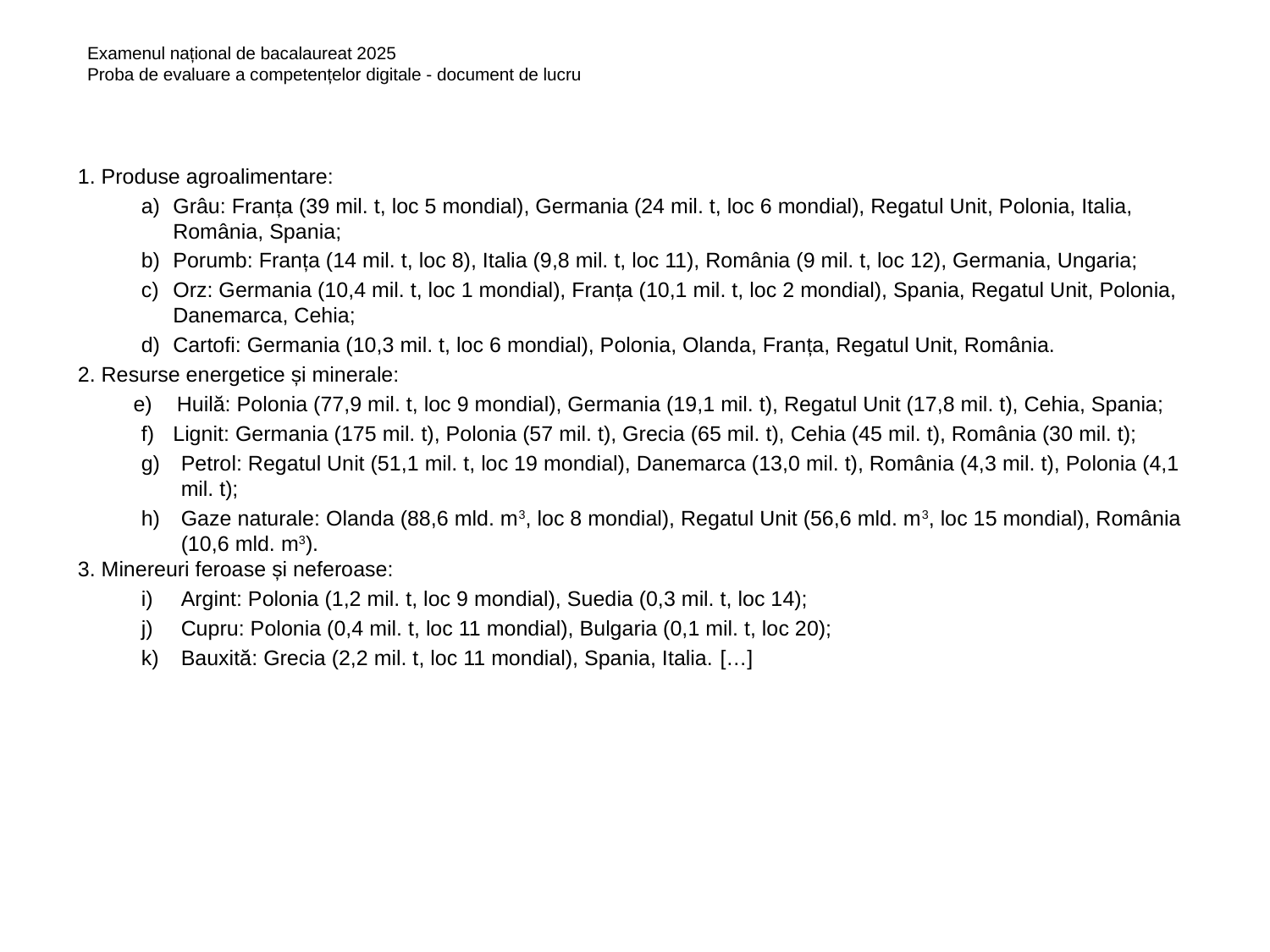

Examenul național de bacalaureat 2025
Proba de evaluare a competențelor digitale - document de lucru
1. Produse agroalimentare:
Grâu: Franța (39 mil. t, loc 5 mondial), Germania (24 mil. t, loc 6 mondial), Regatul Unit, Polonia, Italia, România, Spania;
Porumb: Franța (14 mil. t, loc 8), Italia (9,8 mil. t, loc 11), România (9 mil. t, loc 12), Germania, Ungaria;
Orz: Germania (10,4 mil. t, loc 1 mondial), Franța (10,1 mil. t, loc 2 mondial), Spania, Regatul Unit, Polonia, Danemarca, Cehia;
Cartofi: Germania (10,3 mil. t, loc 6 mondial), Polonia, Olanda, Franța, Regatul Unit, România.
2. Resurse energetice și minerale:
  Huilă: Polonia (77,9 mil. t, loc 9 mondial), Germania (19,1 mil. t), Regatul Unit (17,8 mil. t), Cehia, Spania;
Lignit: Germania (175 mil. t), Polonia (57 mil. t), Grecia (65 mil. t), Cehia (45 mil. t), România (30 mil. t);
Petrol: Regatul Unit (51,1 mil. t, loc 19 mondial), Danemarca (13,0 mil. t), România (4,3 mil. t), Polonia (4,1 mil. t);
Gaze naturale: Olanda (88,6 mld. m3, loc 8 mondial), Regatul Unit (56,6 mld. m3, loc 15 mondial), România (10,6 mld. m3).
3. Minereuri feroase și neferoase:
Argint: Polonia (1,2 mil. t, loc 9 mondial), Suedia (0,3 mil. t, loc 14);
Cupru: Polonia (0,4 mil. t, loc 11 mondial), Bulgaria (0,1 mil. t, loc 20);
Bauxită: Grecia (2,2 mil. t, loc 11 mondial), Spania, Italia. […]